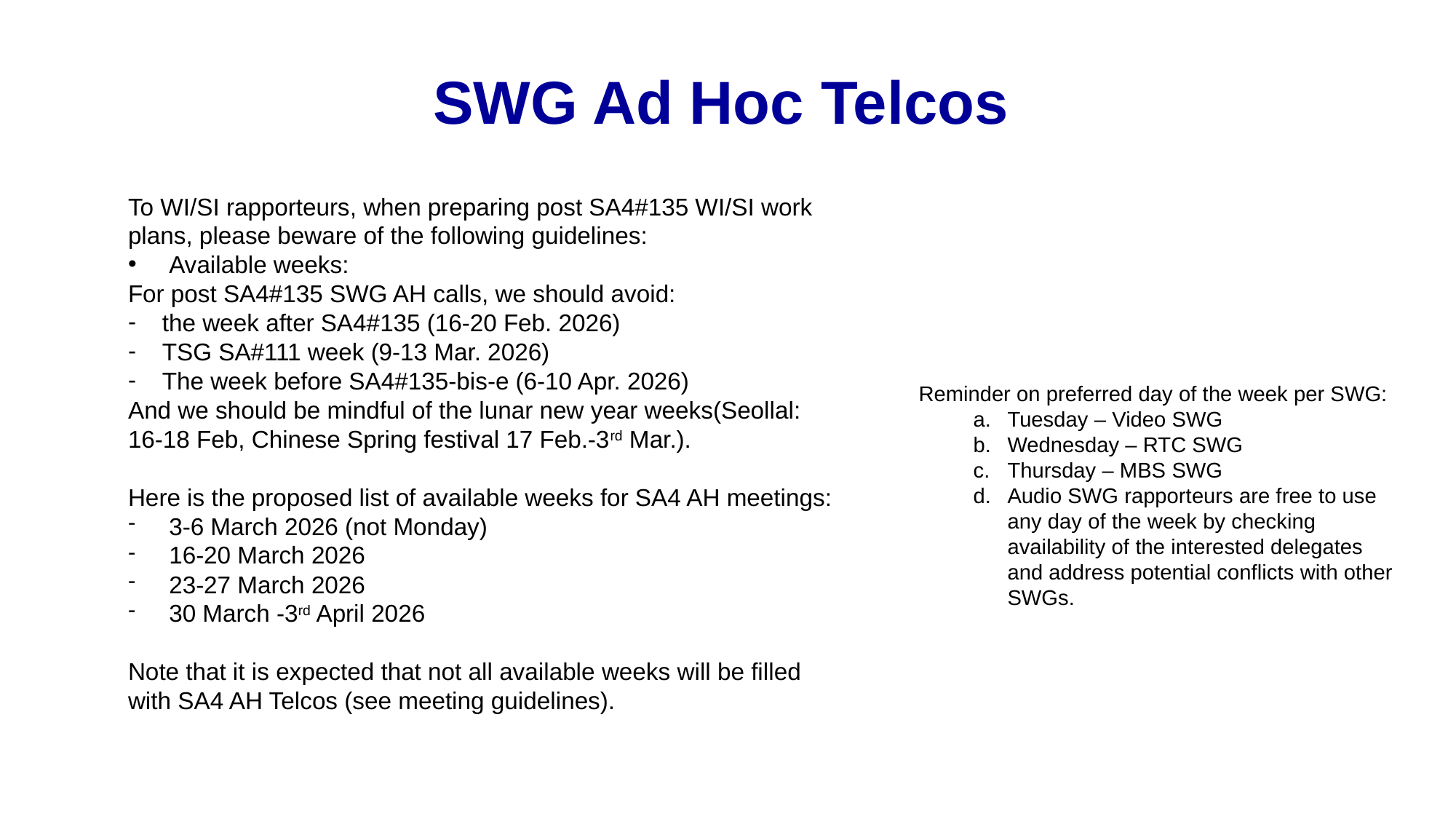

# SWG Ad Hoc Telcos

To WI/SI rapporteurs, when preparing post SA4#135 WI/SI work plans, please beware of the following guidelines:
Available weeks:
For post SA4#135 SWG AH calls, we should avoid:
the week after SA4#135 (16-20 Feb. 2026)
TSG SA#111 week (9-13 Mar. 2026)
The week before SA4#135-bis-e (6-10 Apr. 2026)
And we should be mindful of the lunar new year weeks(Seollal: 16-18 Feb, Chinese Spring festival 17 Feb.-3rd Mar.).

Here is the proposed list of available weeks for SA4 AH meetings:
3-6 March 2026 (not Monday)
16-20 March 2026
23-27 March 2026
30 March -3rd April 2026

Note that it is expected that not all available weeks will be filled with SA4 AH Telcos (see meeting guidelines).

Reminder on preferred day of the week per SWG:
Tuesday – Video SWG
Wednesday – RTC SWG
Thursday – MBS SWG
Audio SWG rapporteurs are free to use any day of the week by checking availability of the interested delegates and address potential conflicts with other SWGs.